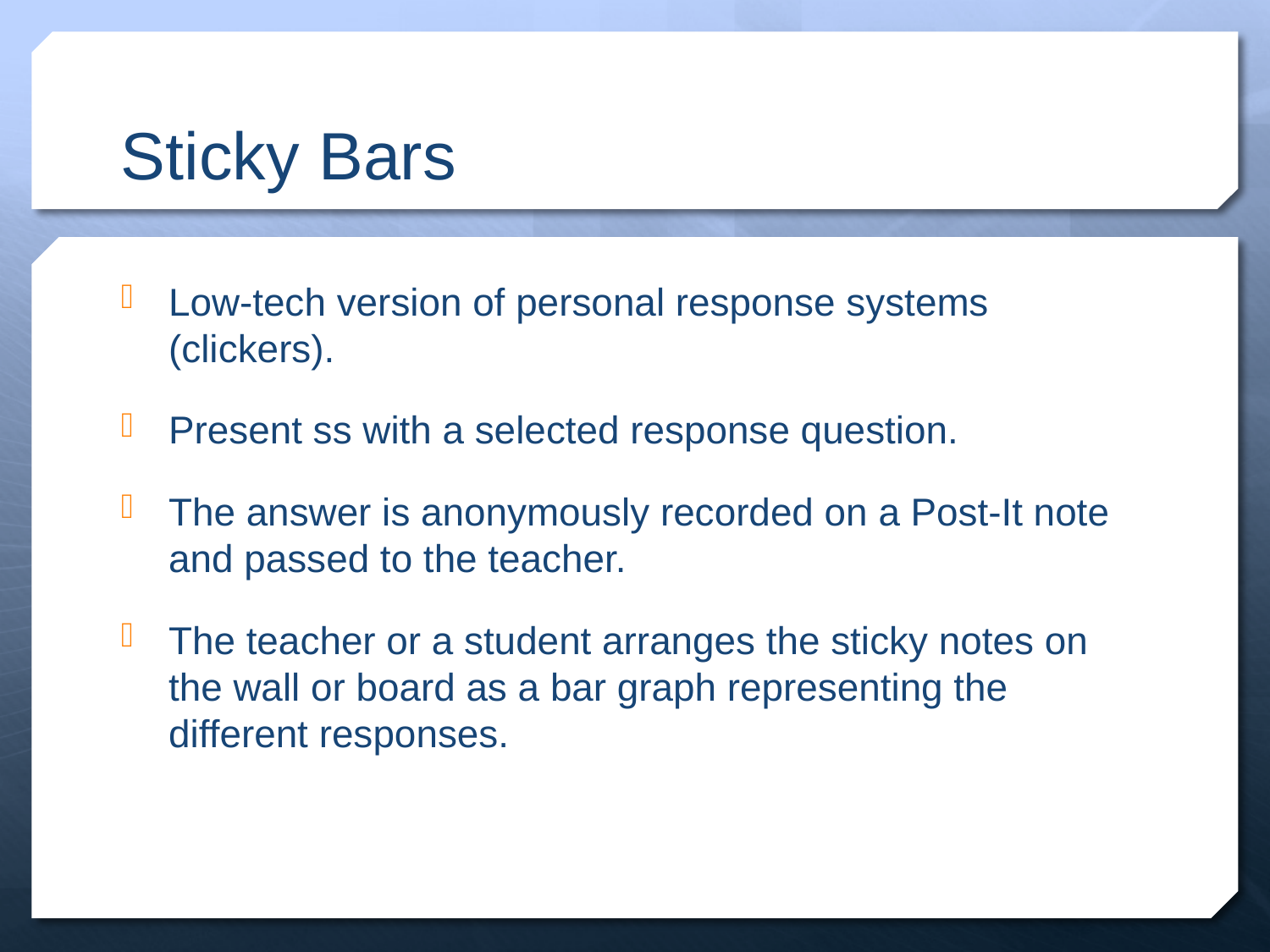

# Sticky Bars
Low-tech version of personal response systems (clickers).
Present ss with a selected response question.
The answer is anonymously recorded on a Post-It note and passed to the teacher.
The teacher or a student arranges the sticky notes on the wall or board as a bar graph representing the different responses.